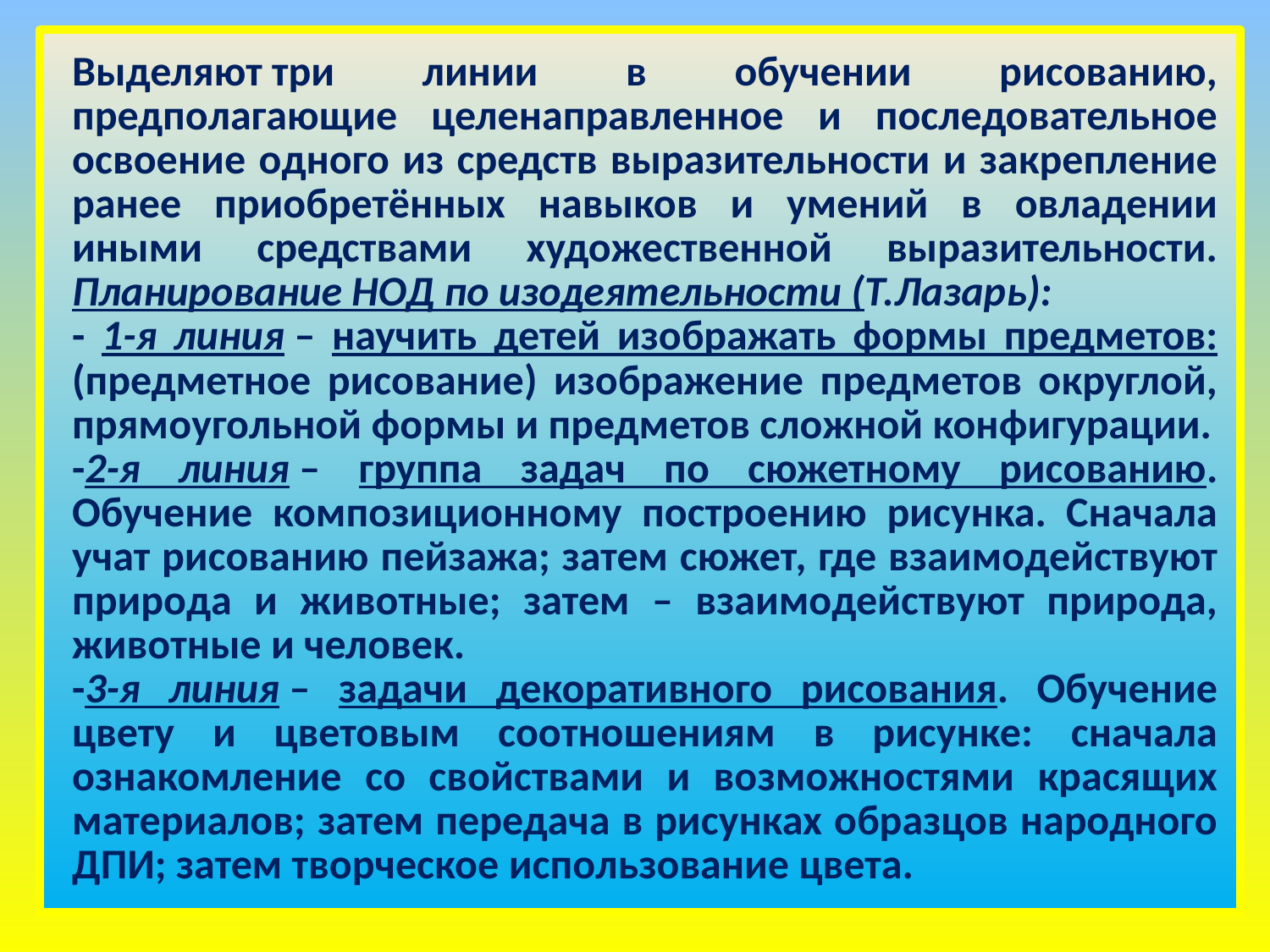

Выделяют три линии в обучении рисованию, предполагающие целенаправленное и последовательное освоение одного из средств выразительности и закрепление ранее приобретённых навыков и умений в овладении иными средствами художественной выразительности.
Планирование НОД по изодеятельности (Т.Лазарь):
- 1-я линия – научить детей изображать формы предметов: (предметное рисование) изображение предметов округлой, прямоугольной формы и предметов сложной конфигурации.
-2-я линия – группа задач по сюжетному рисованию. Обучение композиционному построению рисунка. Сначала учат рисованию пейзажа; затем сюжет, где взаимодействуют природа и животные; затем – взаимодействуют природа, животные и человек.
-3-я линия – задачи декоративного рисования. Обучение цвету и цветовым соотношениям в рисунке: сначала ознакомление со свойствами и возможностями красящих материалов; затем передача в рисунках образцов народного ДПИ; затем творческое использование цвета.
9